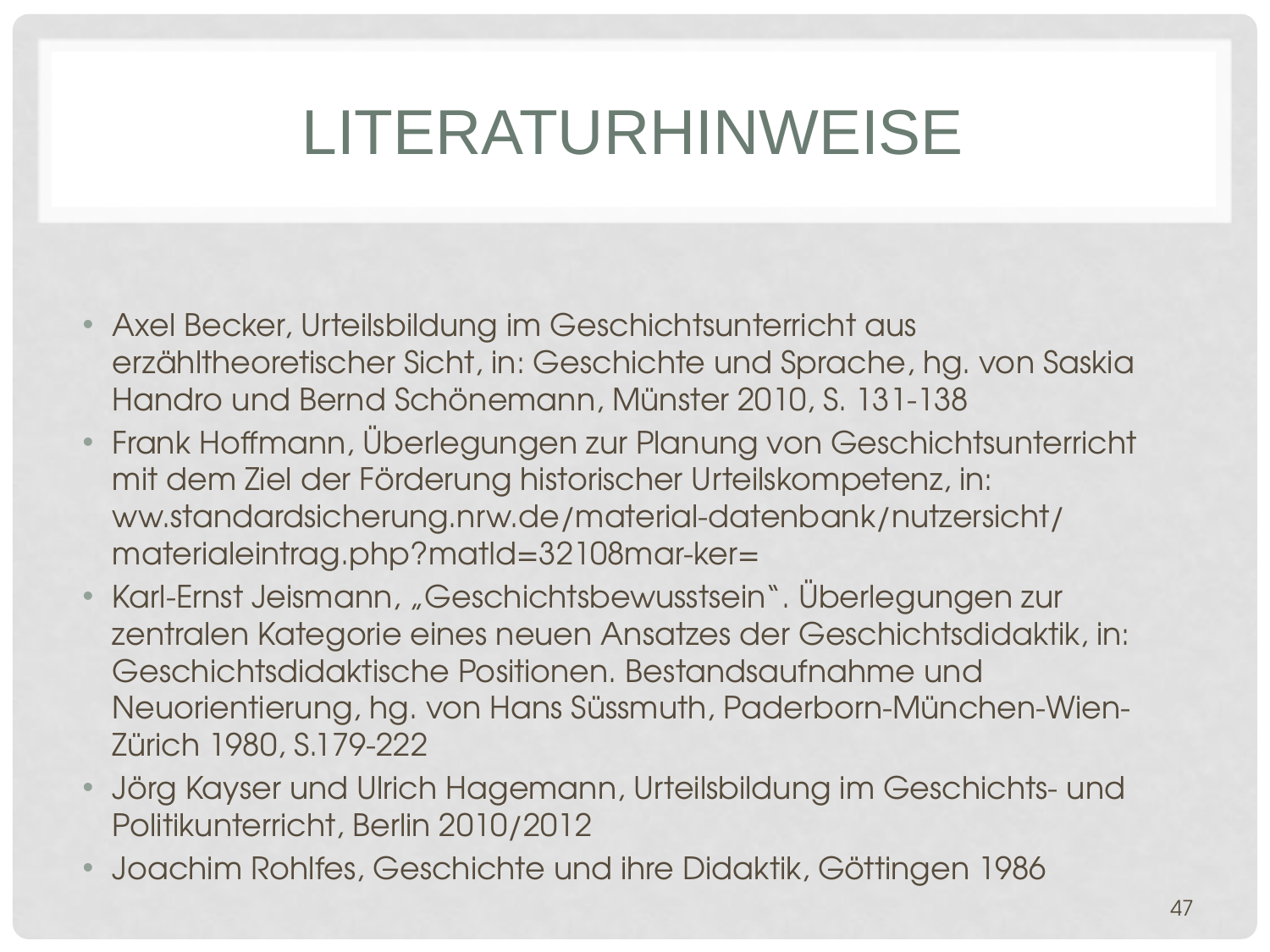

# Literaturhinweise

Axel Becker, Urteilsbildung im Geschichtsunterricht aus erzähltheoretischer Sicht, in: Geschichte und Sprache, hg. von Saskia Handro und Bernd Schönemann, Münster 2010, S. 131-138
Frank Hoffmann, Überlegungen zur Planung von Geschichtsunterricht mit dem Ziel der Förderung historischer Urteilskompetenz, in: ww.standardsicherung.nrw.de/material-datenbank/nutzersicht/ materialeintrag.php?matId=32108mar-ker=
Karl-Ernst Jeismann, „Geschichtsbewusstsein“. Überlegungen zur zentralen Kategorie eines neuen Ansatzes der Geschichtsdidaktik, in: Geschichtsdidaktische Positionen. Bestandsaufnahme und Neuorientierung, hg. von Hans Süssmuth, Paderborn-München-Wien-Zürich 1980, S.179-222
Jörg Kayser und Ulrich Hagemann, Urteilsbildung im Geschichts- und Politikunterricht, Berlin 2010/2012
Joachim Rohlfes, Geschichte und ihre Didaktik, Göttingen 1986
47